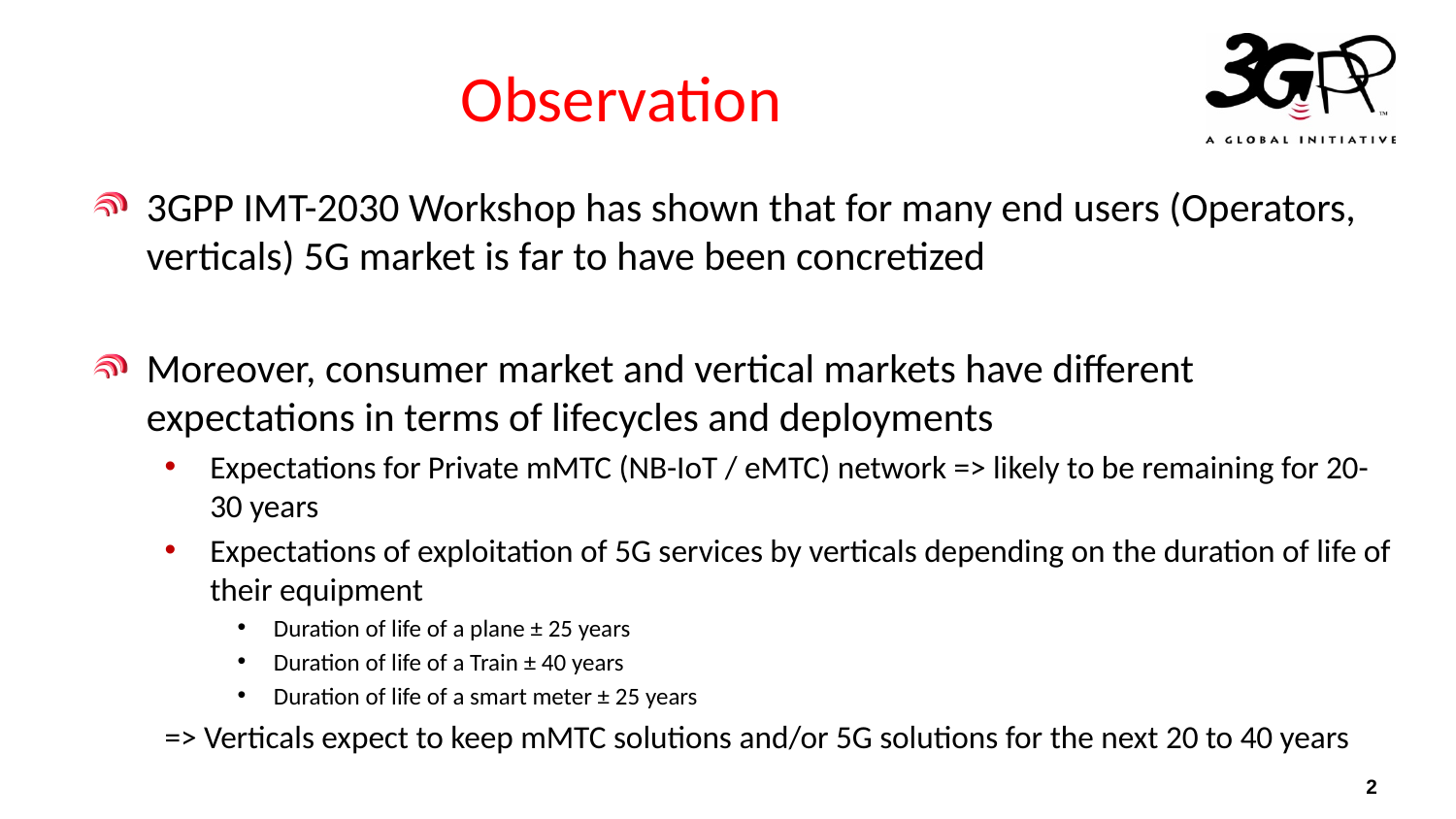

# Observation
3GPP IMT-2030 Workshop has shown that for many end users (Operators, verticals) 5G market is far to have been concretized

Moreover, consumer market and vertical markets have different expectations in terms of lifecycles and deployments
Expectations for Private mMTC (NB-IoT / eMTC) network => likely to be remaining for 20-30 years
Expectations of exploitation of 5G services by verticals depending on the duration of life of their equipment
Duration of life of a plane ± 25 years
Duration of life of a Train ± 40 years
Duration of life of a smart meter ± 25 years
=> Verticals expect to keep mMTC solutions and/or 5G solutions for the next 20 to 40 years